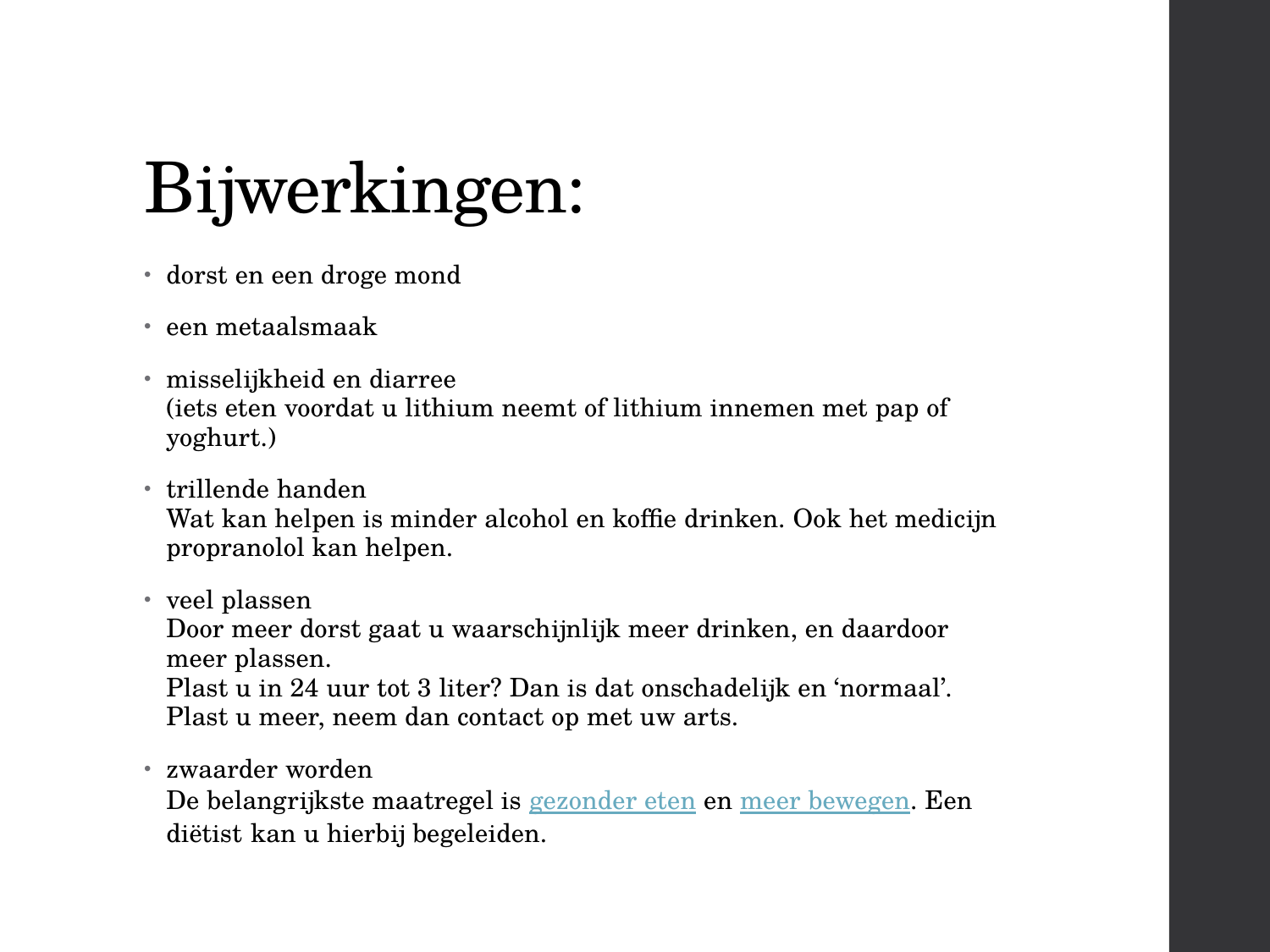

# Bijwerkingen:
dorst en een droge mond
een metaalsmaak
misselijkheid en diarree
(iets eten voordat u lithium neemt of lithium innemen met pap of yoghurt.)
trillende handen
Wat kan helpen is minder alcohol en koffie drinken. Ook het medicijn propranolol kan helpen.
veel plassen
Door meer dorst gaat u waarschijnlijk meer drinken, en daardoor meer plassen.
Plast u in 24 uur tot 3 liter? Dan is dat onschadelijk en ‘normaal’. Plast u meer, neem dan contact op met uw arts.
zwaarder worden
De belangrijkste maatregel is gezonder eten en meer bewegen. Een diëtist kan u hierbij begeleiden.